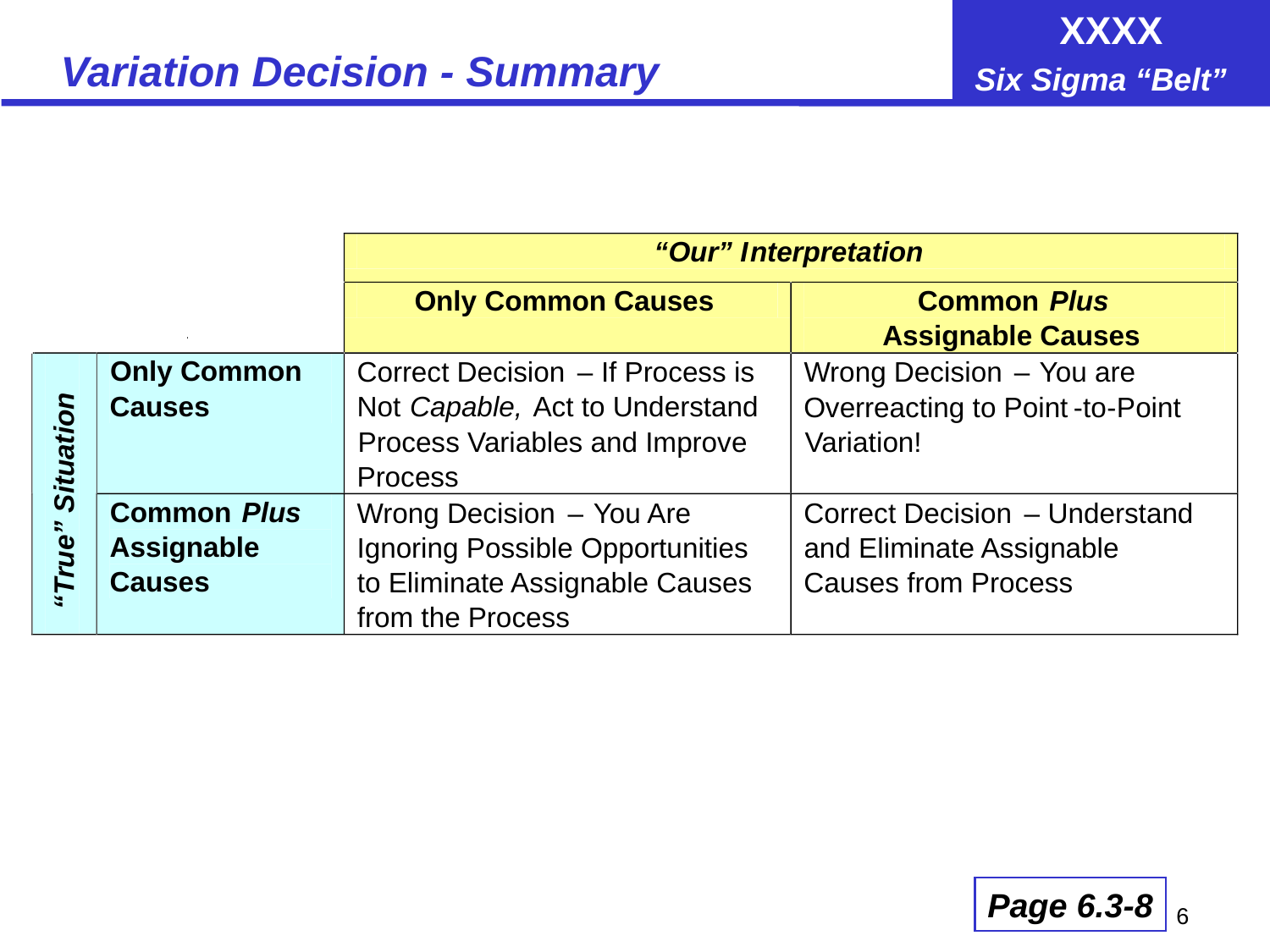

# Variation Decision - Summary

“Our” I
nterpretation

Only Common Causes

Common

Plus
Assignable Causes

Only Common

Correct Decision
–
 If Process is
Wrong Decision
–
 You are

Causes

Capable,
Not
 Act to Understand
Overreacting to Point
-
to
-
P
oint

Process Variables and Improve
Variation!

Process

“True” Situation

Common

Plus
Wrong Decision
–
 You Are
Correct Decision
–
 Understand
Assignable

Ignoring Possible Opportunities
and Eliminate Assignable
Causes

to Eliminate Assignable Causes
Causes from Process

from the Process

Page 6.3-8